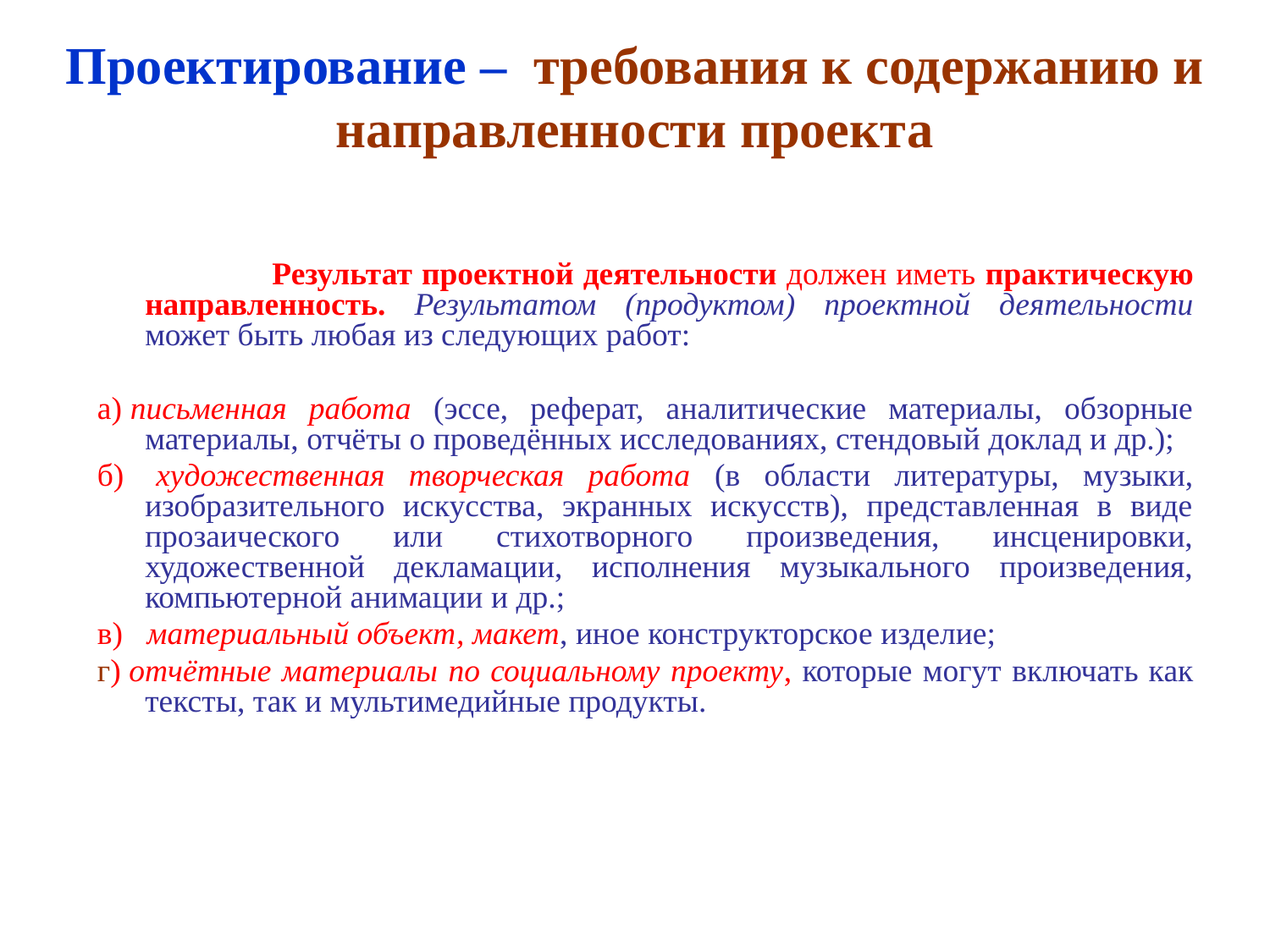

Проектирование –  требования к содержанию и направленности проекта
		Результат проектной деятельности должен иметь практическую направленность. Результатом (продуктом) проектной деятельности может быть любая из следующих работ:

а) письменная работа (эссе, реферат, аналитические материалы, обзорные материалы, отчёты о проведённых исследованиях, стендовый доклад и др.);
б)  художественная творческая работа (в области литературы, музыки, изобразительного искусства, экранных искусств), представленная в виде прозаического или стихотворного произведения, инсценировки, художественной декламации, исполнения музыкального произведения, компьютерной анимации и др.;
в)   материальный объект, макет, иное конструкторское изделие;
г) отчётные материалы по социальному проекту, которые могут включать как тексты, так и мультимедийные продукты.